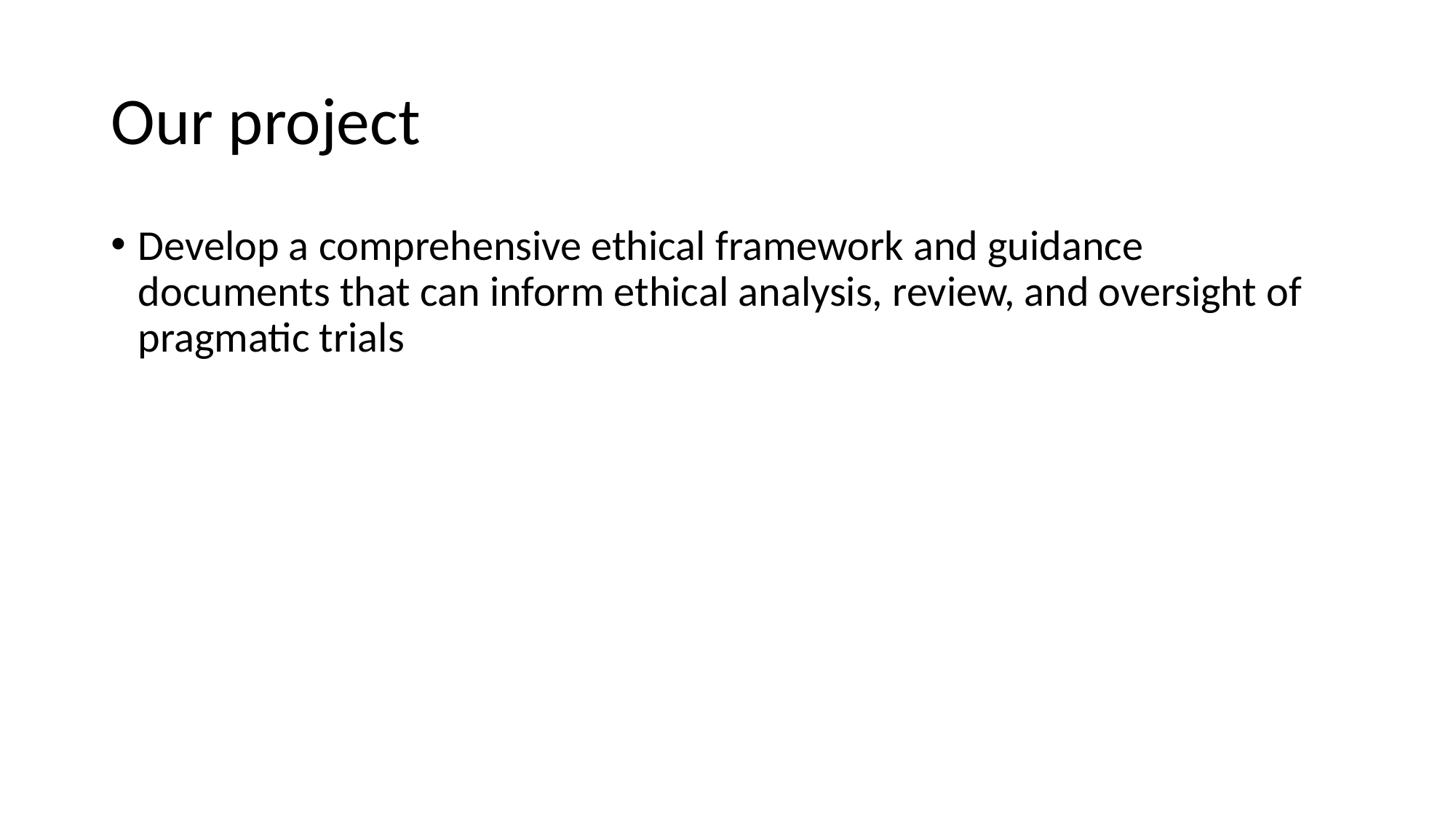

# Our project
Develop a comprehensive ethical framework and guidance documents that can inform ethical analysis, review, and oversight of pragmatic trials